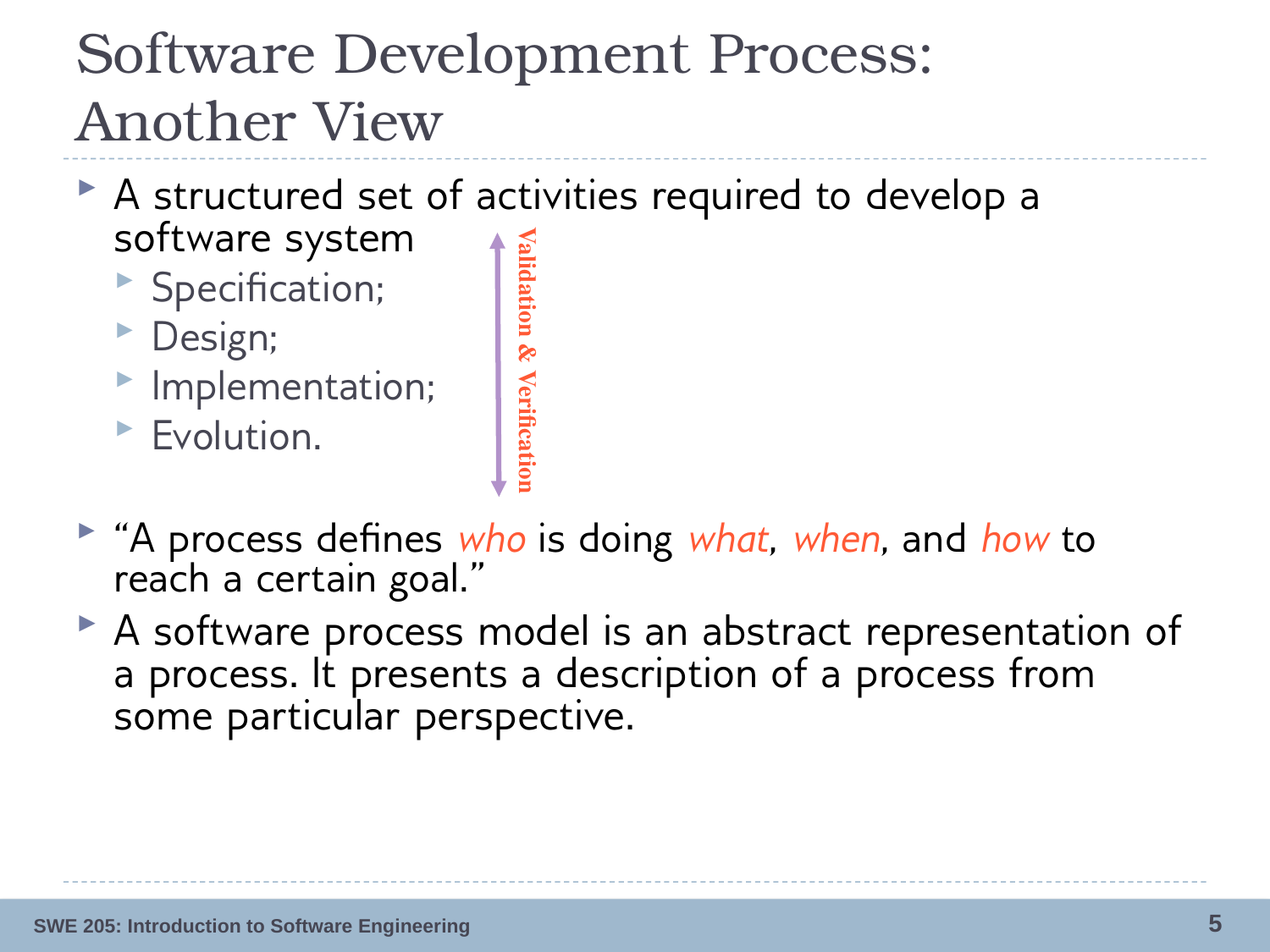

# Software Development Process: Another View
A structured set of activities required to develop a
software system
Specification;
Design;
Implementation;
Evolution.

“A process defines who is doing what, when, and how to reach a certain goal.”
A software process model is an abstract representation of a process. It presents a description of a process from some particular perspective.

Validation & Verification
5